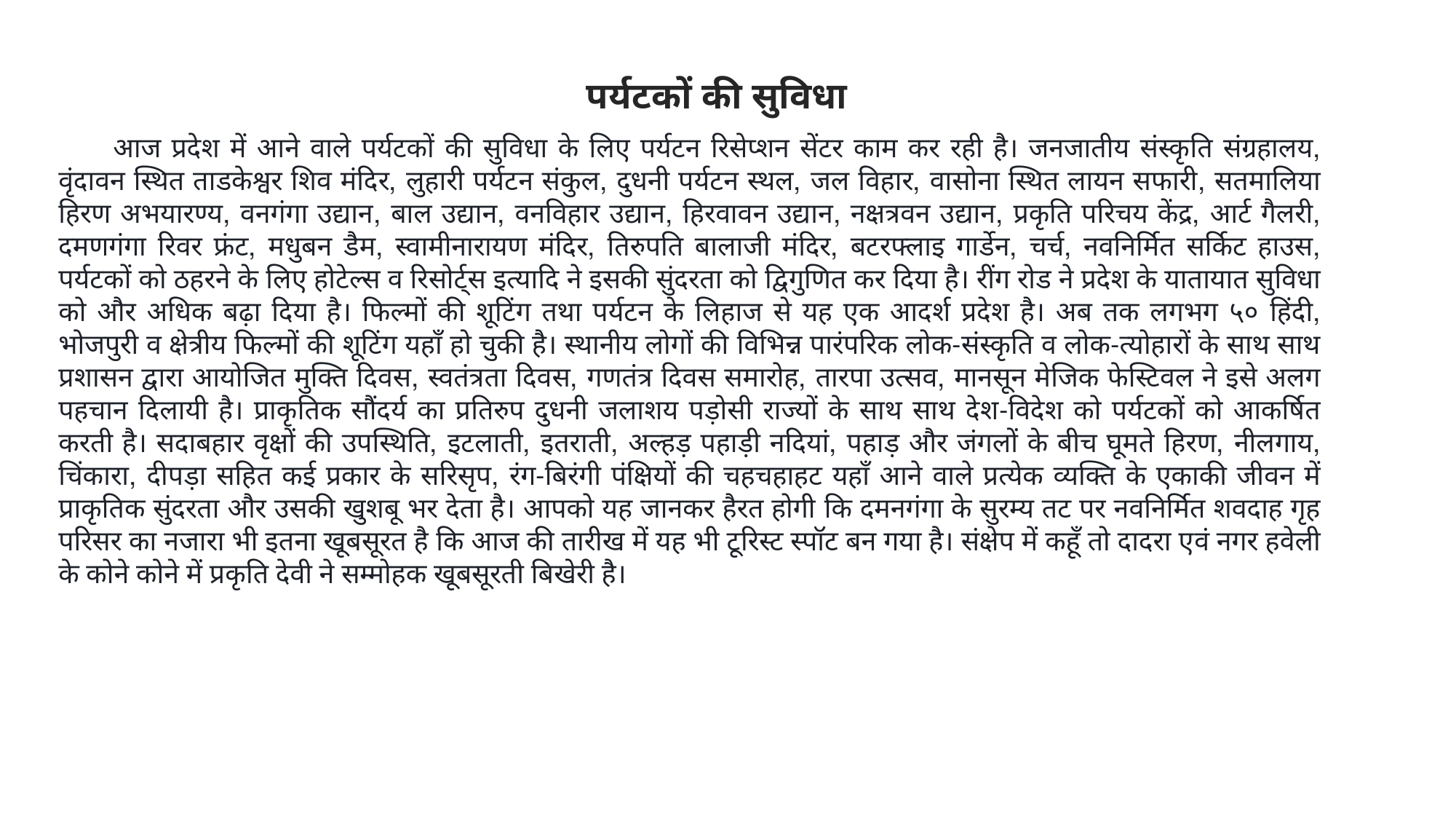

पर्यटकों की सुविधा
आज प्रदेश में आने वाले पर्यटकों की सुविधा के लिए पर्यटन रिसेप्शन सेंटर काम कर रही है। जनजातीय संस्कृति संग्रहालय, वृंदावन स्थित ताडकेश्वर शिव मंदिर, लुहारी पर्यटन संकुल, दुधनी पर्यटन स्थल, जल विहार, वासोना स्थित लायन सफारी, सतमालिया हिरण अभयारण्य, वनगंगा उद्यान, बाल उद्यान, वनविहार उद्यान, हिरवावन उद्यान, नक्षत्रवन उद्यान, प्रकृति परिचय केंद्र, आर्ट गैलरी, दमणगंगा रिवर फ्रंट, मधुबन डैम, स्वामीनारायण मंदिर, तिरुपति बालाजी मंदिर, बटरफ्लाइ गार्डेन, चर्च, नवनिर्मित सर्किट हाउस, पर्यटकों को ठहरने के लिए होटेल्स व रिसोर्ट्स इत्यादि ने इसकी सुंदरता को द्विगुणित कर दिया है। रींग रोड ने प्रदेश के यातायात सुविधा को और अधिक बढ़ा दिया है। फिल्मों की शूटिंग तथा पर्यटन के लिहाज से यह एक आदर्श प्रदेश है। अब तक लगभग ५० हिंदी, भोजपुरी व क्षेत्रीय फिल्मों की शूटिंग यहाँ हो चुकी है। स्थानीय लोगों की विभिन्न पारंपरिक लोक-संस्कृति व लोक-त्योहारों के साथ साथ प्रशासन द्वारा आयोजित मुक्ति दिवस, स्वतंत्रता दिवस, गणतंत्र दिवस समारोह, तारपा उत्सव, मानसून मेजिक फेस्टिवल ने इसे अलग पहचान दिलायी है। प्राकृतिक सौंदर्य का प्रतिरुप दुधनी जलाशय पड़ोसी राज्यों के साथ साथ देश-विदेश को पर्यटकों को आकर्षित करती है। सदाबहार वृक्षों की उपस्थिति, इटलाती, इतराती, अल्हड़ पहाड़ी नदियां, पहाड़ और जंगलों के बीच घूमते हिरण, नीलगाय, चिंकारा, दीपड़ा सहित कई प्रकार के सरिसृप, रंग-बिरंगी पंक्षियों की चहचहाहट यहाँ आने वाले प्रत्येक व्यक्ति के एकाकी जीवन में प्राकृतिक सुंदरता और उसकी खुशबू भर देता है। आपको यह जानकर हैरत होगी कि दमनगंगा के सुरम्य तट पर नवनिर्मित शवदाह गृह परिसर का नजारा भी इतना खूबसूरत है कि आज की तारीख में यह भी टूरिस्ट स्पॉट बन गया है। संक्षेप में कहूँ तो दादरा एवं नगर हवेली के कोने कोने में प्रकृति देवी ने सम्मोहक खूबसूरती बिखेरी है।